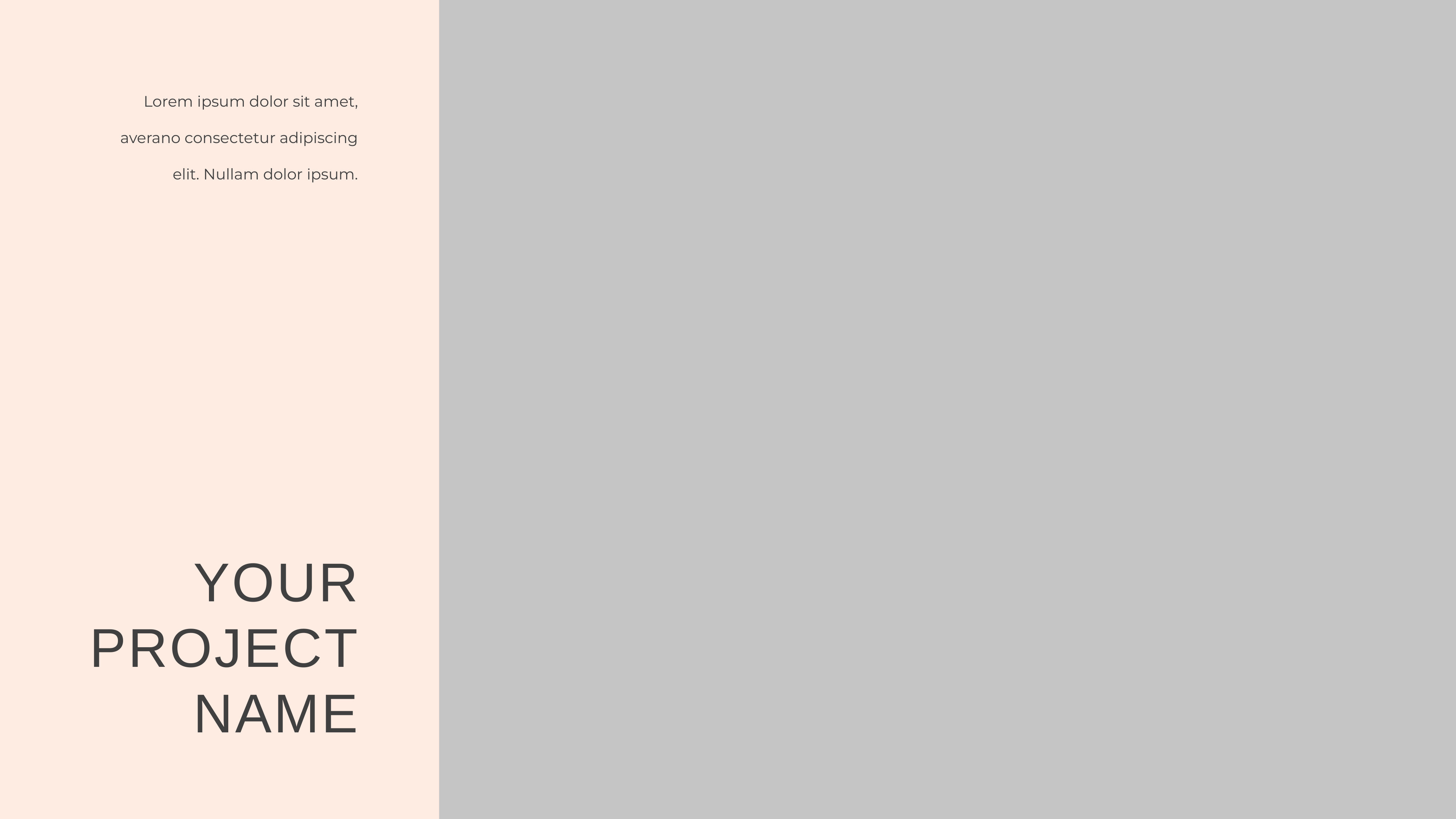

Lorem ipsum dolor sit amet, averano consectetur adipiscing elit. Nullam dolor ipsum.
YOUR
PROJECT
NAME